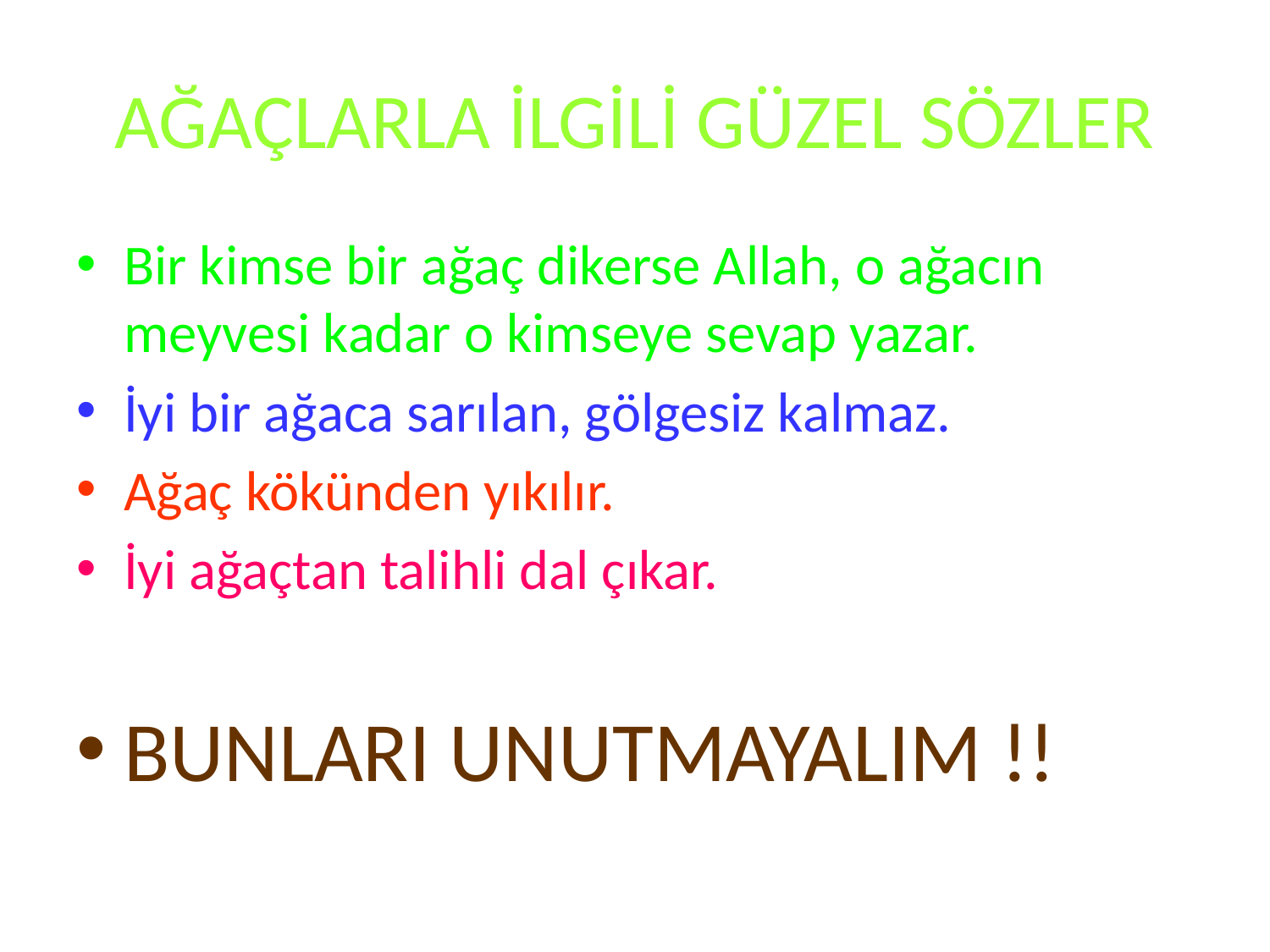

# AĞAÇLARLA İLGİLİ GÜZEL SÖZLER
Bir kimse bir ağaç dikerse Allah, o ağacın meyvesi kadar o kimseye sevap yazar.
İyi bir ağaca sarılan, gölgesiz kalmaz.
Ağaç kökünden yıkılır.
İyi ağaçtan talihli dal çıkar.

BUNLARI UNUTMAYALIM !!